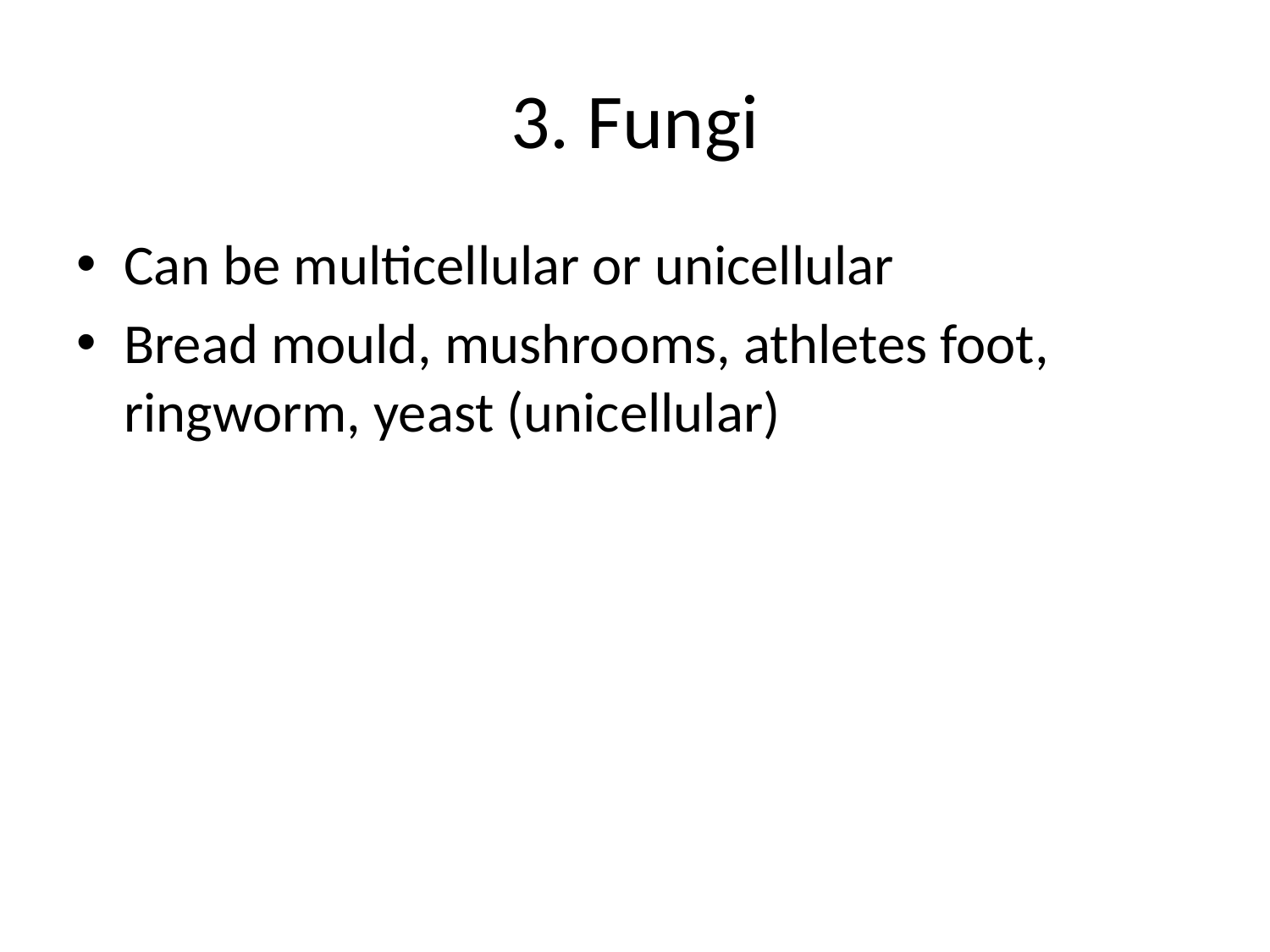

# 3. Fungi
Can be multicellular or unicellular
Bread mould, mushrooms, athletes foot, ringworm, yeast (unicellular)